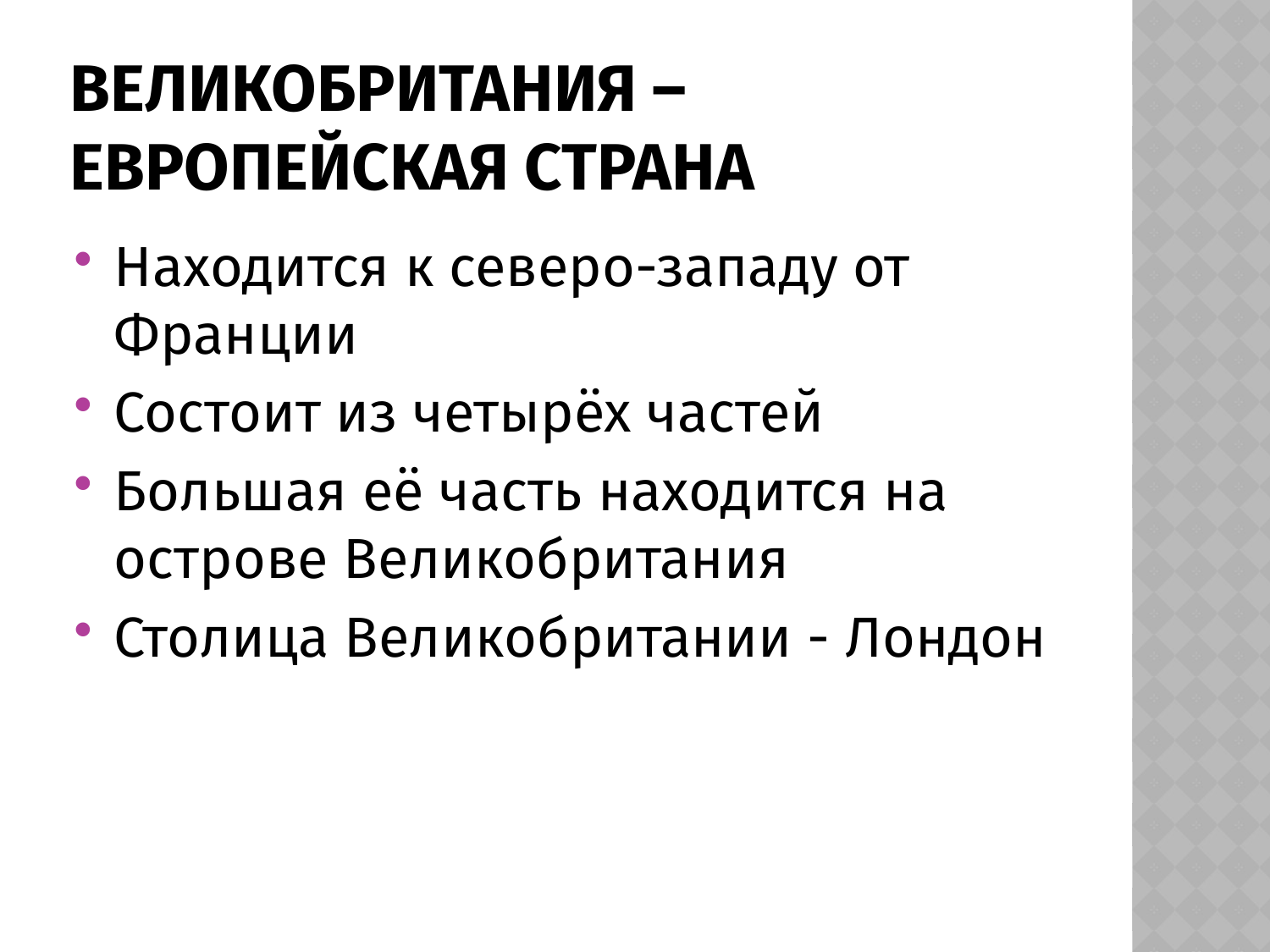

# Великобритания – европейская страна
Находится к северо-западу от Франции
Состоит из четырёх частей
Большая её часть находится на острове Великобритания
Столица Великобритании - Лондон